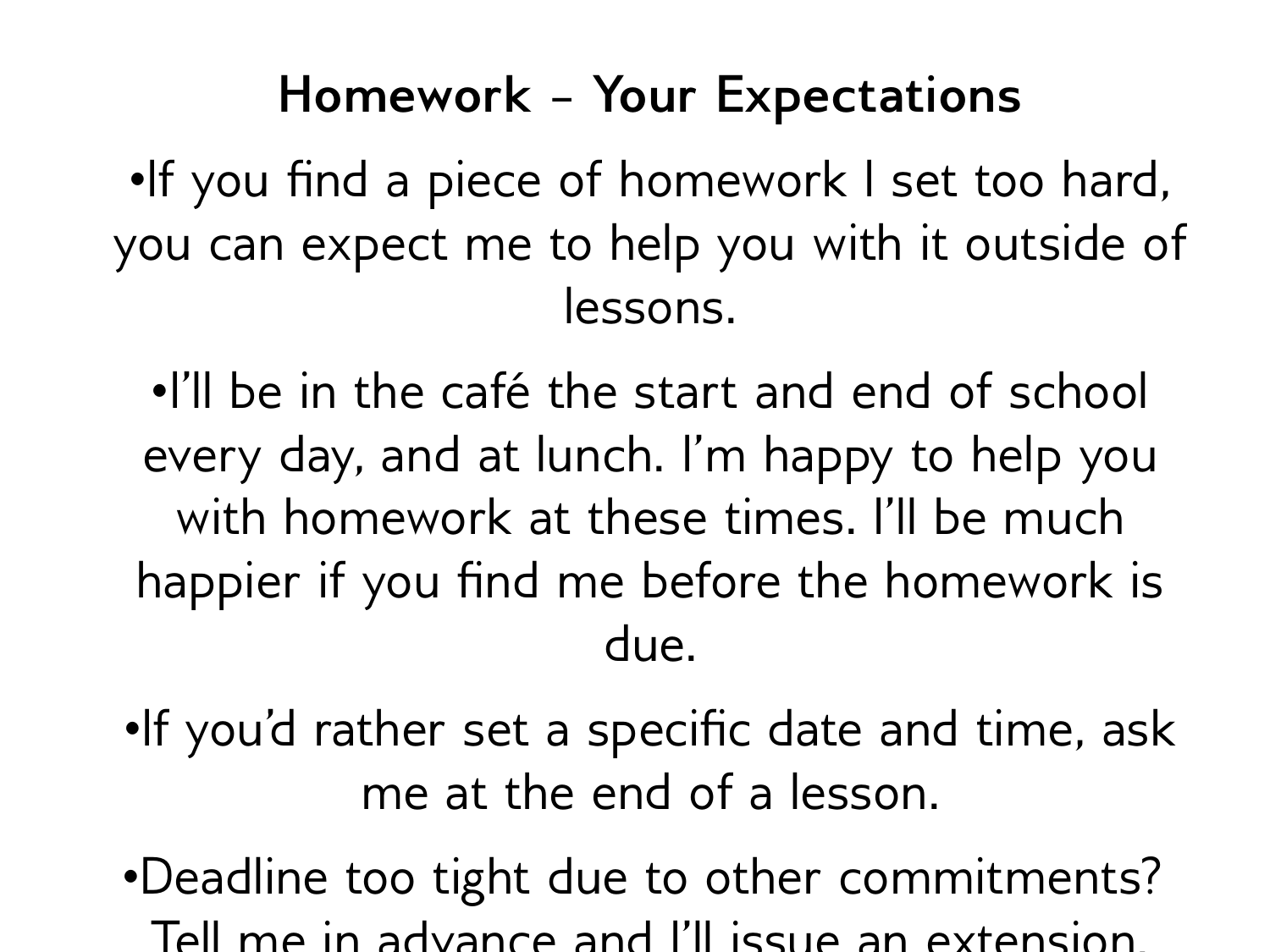

Homework – Your Expectations

•If you find a piece of homework I set too hard, you can expect me to help you with it outside of lessons.

•I’ll be in the café the start and end of school every day, and at lunch. I’m happy to help you with homework at these times. I’ll be much happier if you find me before the homework is due.

•If you’d rather set a specific date and time, ask me at the end of a lesson.

•Deadline too tight due to other commitments?  Tell me in advance and I’ll issue an extension.